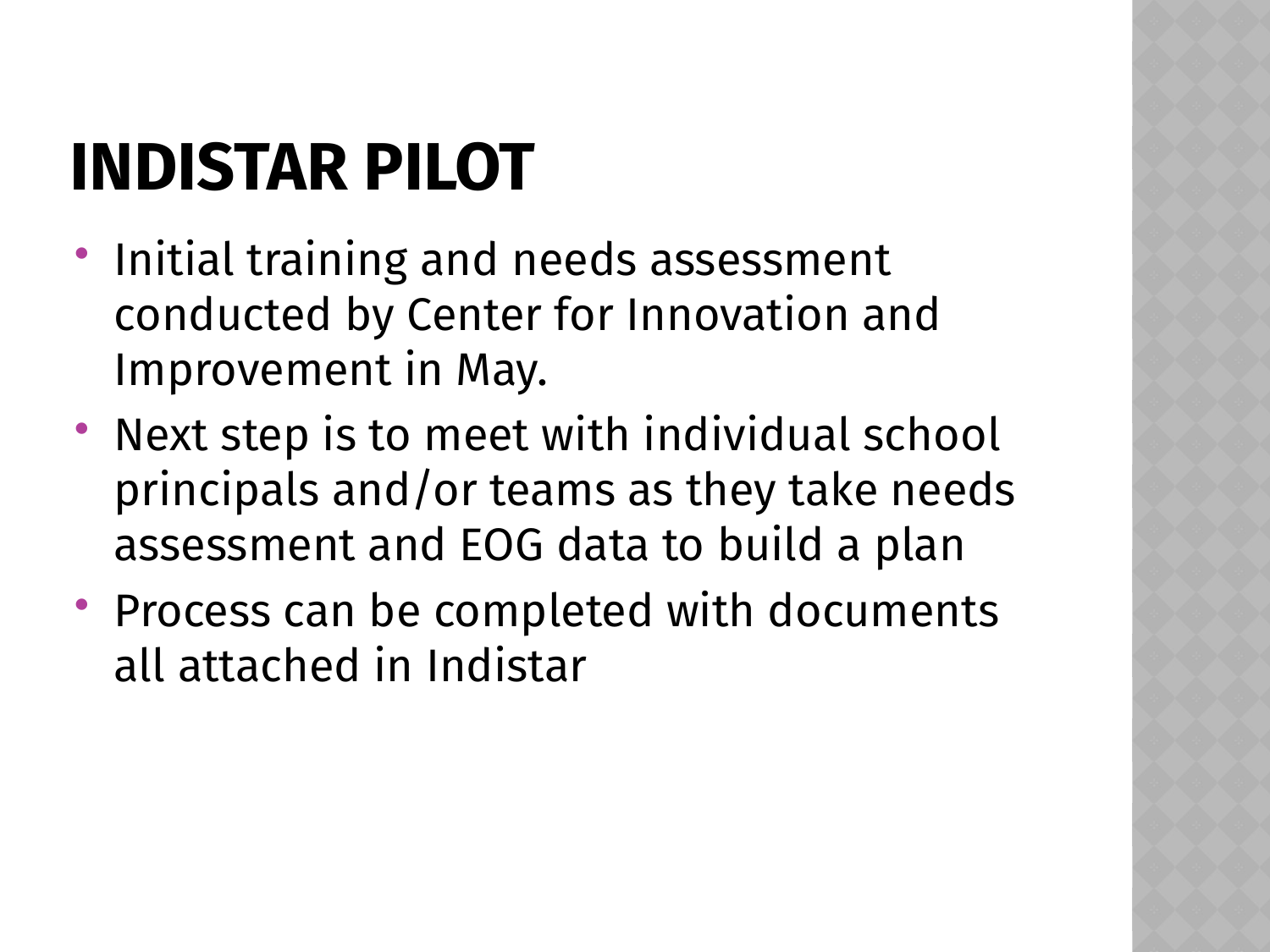

# Indistar Pilot
Initial training and needs assessment conducted by Center for Innovation and Improvement in May.
Next step is to meet with individual school principals and/or teams as they take needs assessment and EOG data to build a plan
Process can be completed with documents all attached in Indistar